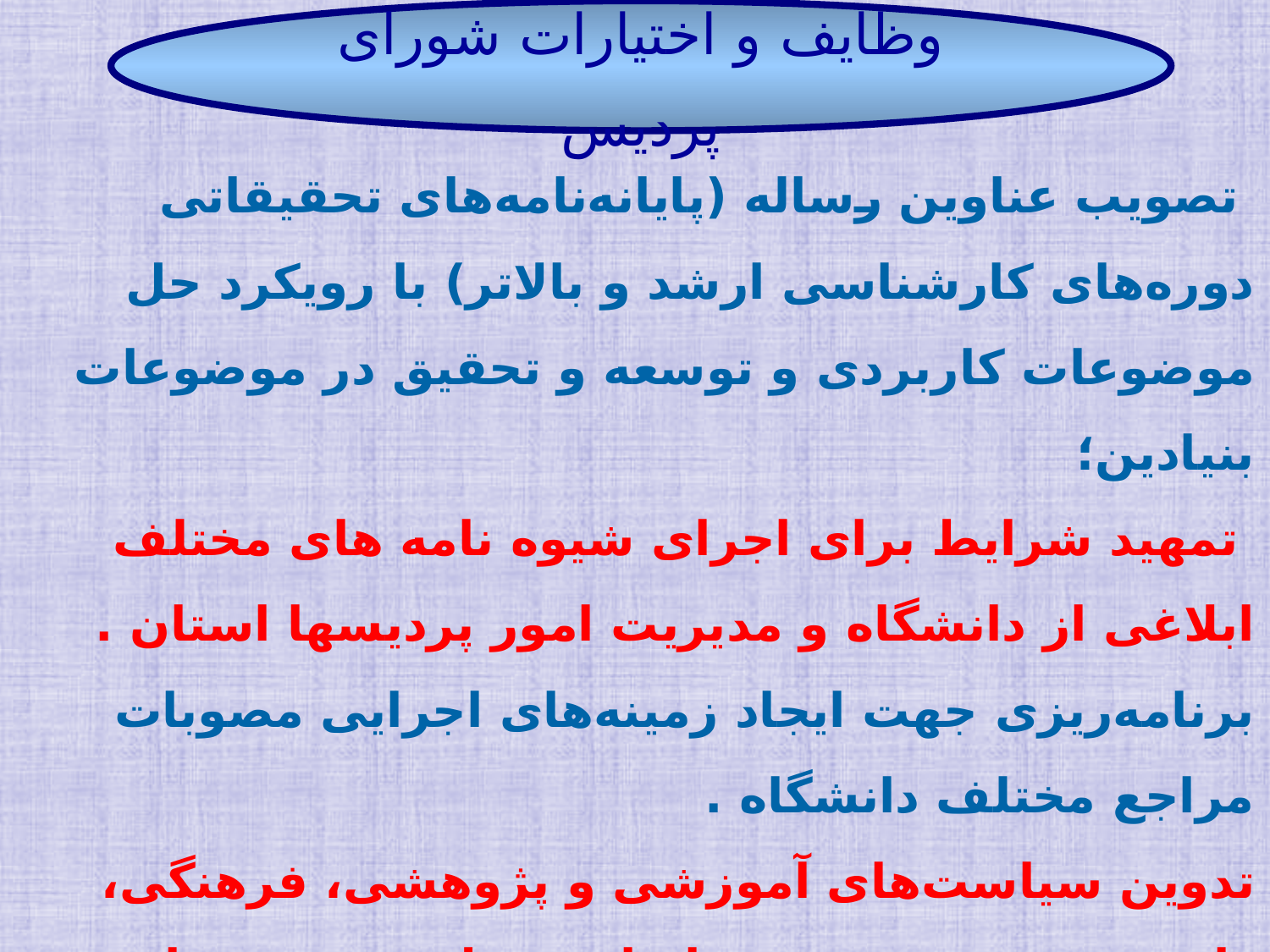

وظایف و اختیارات شورای پردیس
 تصویب عناوین رساله (پایانه‌نامه‌های تحقیقاتی دوره‌های کارشناسی ارشد و بالاتر) با رویکرد حل موضوعات کاربردی و توسعه و تحقیق در موضوعات بنیادین؛
 تمهید شرایط برای اجرای شیوه نامه های مختلف ابلاغی از دانشگاه و مدیریت امور پردیس‏ها استان .
برنامه‌ریزی جهت ایجاد زمینه‌های اجرایی مصوبات مراجع مختلف دانشگاه .
تدوین سیاست‌های آموزشی و پژوهشی، فرهنگی، دانشجویی و  پردیس بر اساس خط مشی و برنامه راهبردی دانشگاه جهت تصویب در شورای استان
هماهنگی میان گروه‌ها و بخشها در ارائه دروس مشترک؛